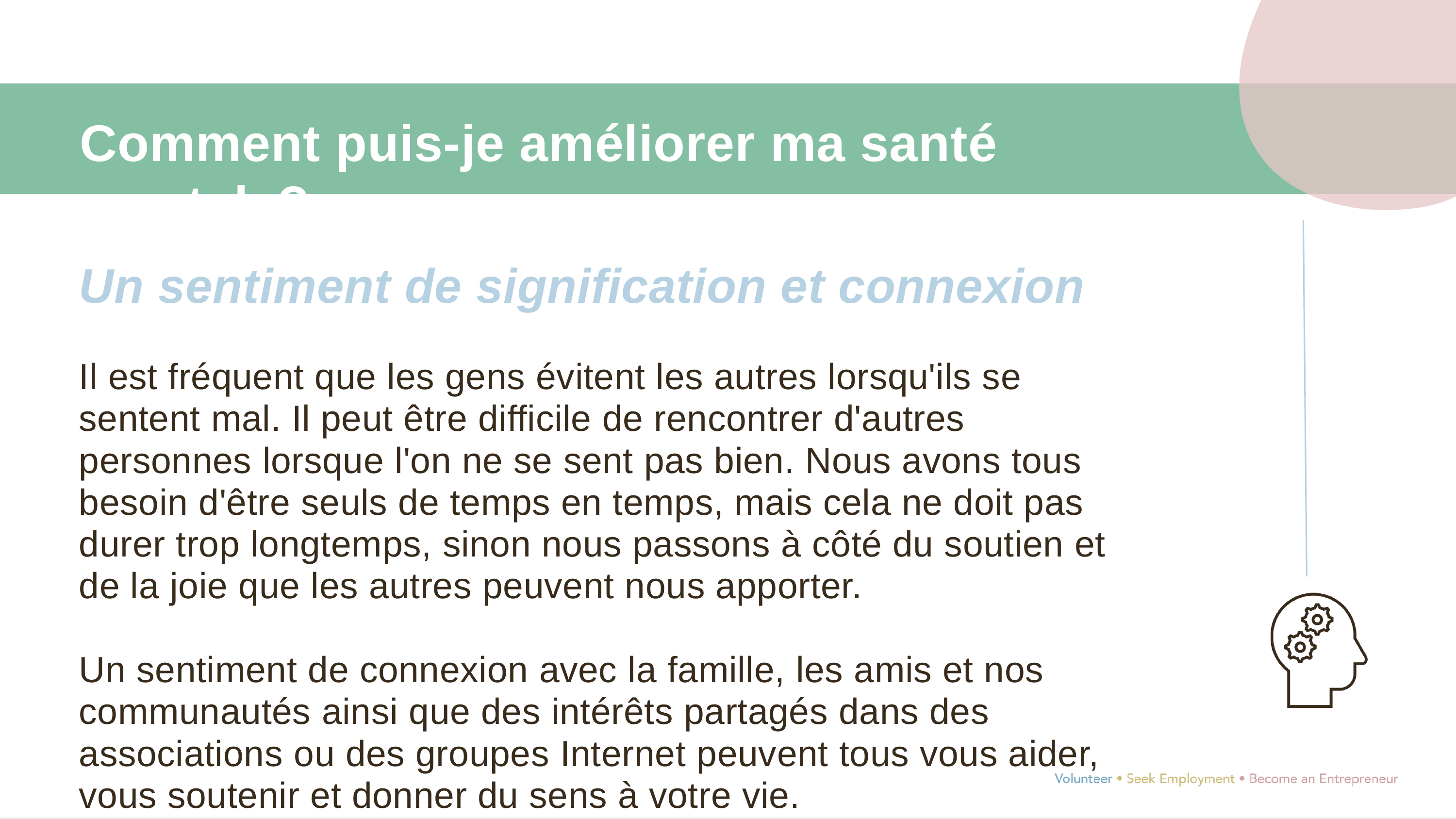

Comment puis-je améliorer ma santé mentale?

Un sentiment de signification et connexion

Il est fréquent que les gens évitent les autres lorsqu'ils se sentent mal. Il peut être difficile de rencontrer d'autres personnes lorsque l'on ne se sent pas bien. Nous avons tous besoin d'être seuls de temps en temps, mais cela ne doit pas durer trop longtemps, sinon nous passons à côté du soutien et de la joie que les autres peuvent nous apporter.

Un sentiment de connexion avec la famille, les amis et nos communautés ainsi que des intérêts partagés dans des associations ou des groupes Internet peuvent tous vous aider, vous soutenir et donner du sens à votre vie.